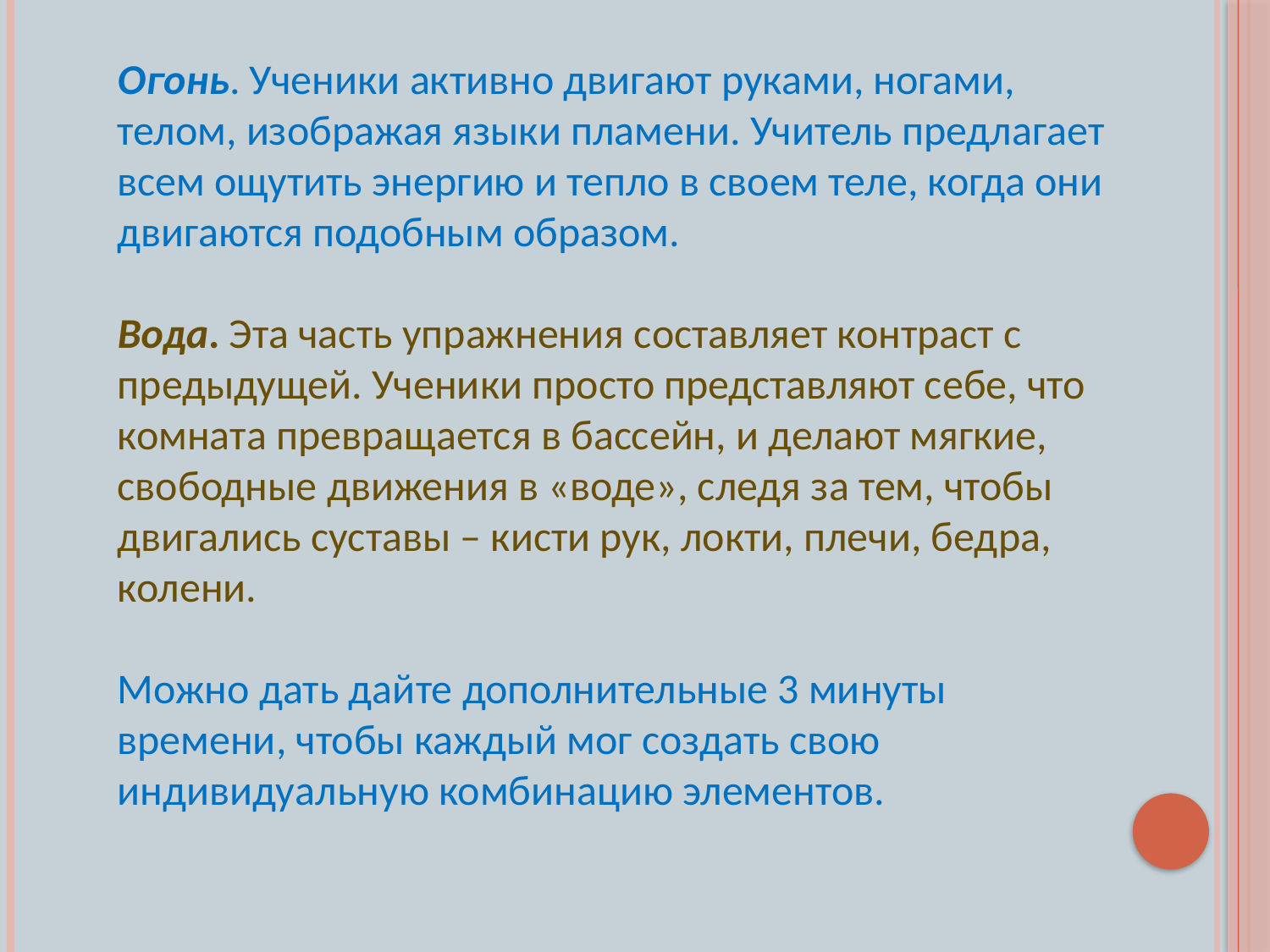

Огонь. Ученики активно двигают руками, ногами, телом, изображая языки пламени. Учитель предлагает всем ощутить энергию и тепло в своем теле, когда они двигаются подобным образом.
Вода. Эта часть упражнения составляет контраст с предыдущей. Ученики просто представляют себе, что комната превращается в бассейн, и делают мягкие, свободные движения в «воде», следя за тем, чтобы двигались суставы – кисти рук, локти, плечи, бедра, колени.
Можно дать дайте дополнительные 3 минуты времени, чтобы каждый мог создать свою индивидуальную комбинацию элементов.